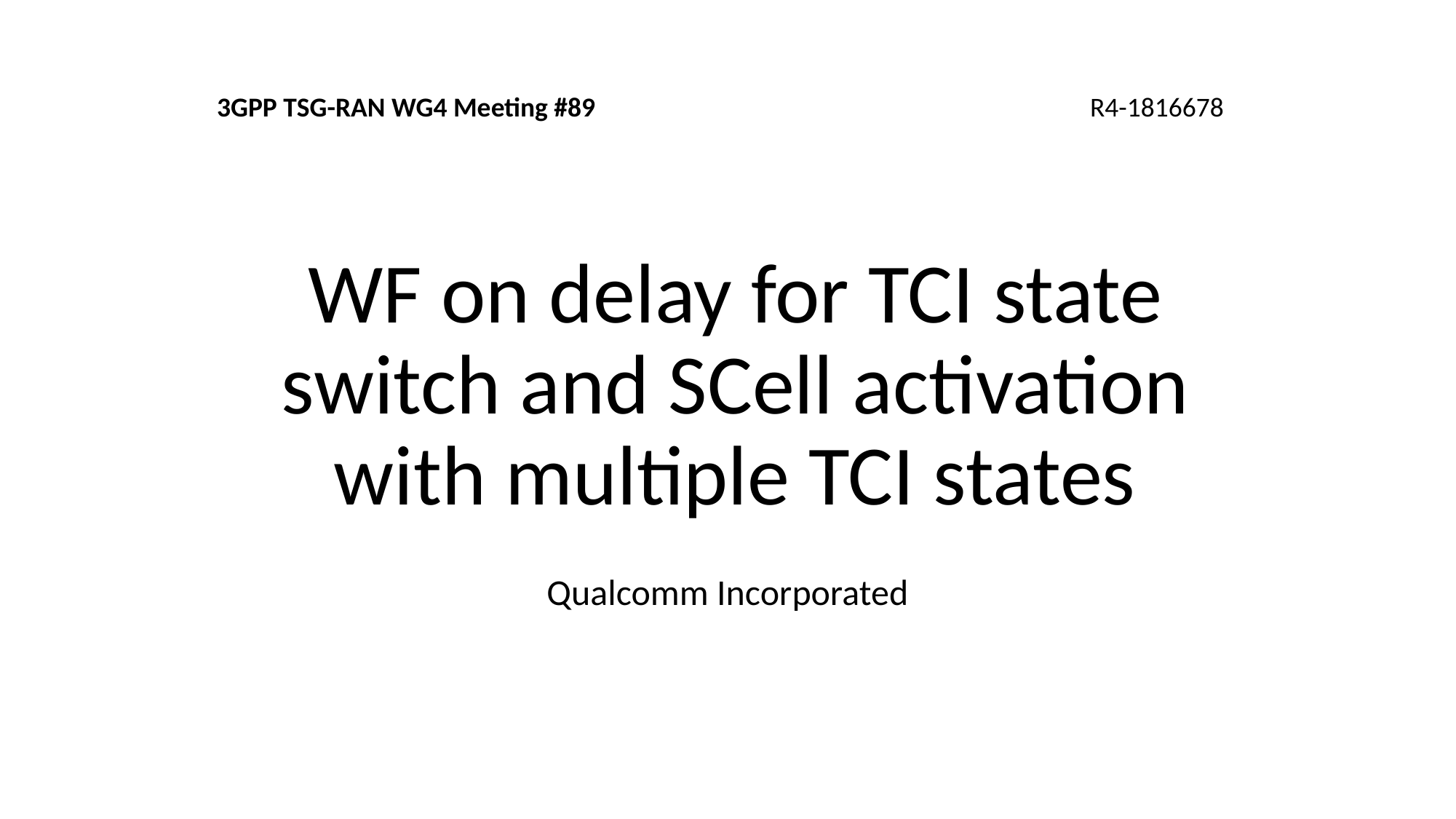

3GPP TSG-RAN WG4 Meeting #89					R4-1816678
# WF on delay for TCI state switch and SCell activation with multiple TCI states
Qualcomm Incorporated